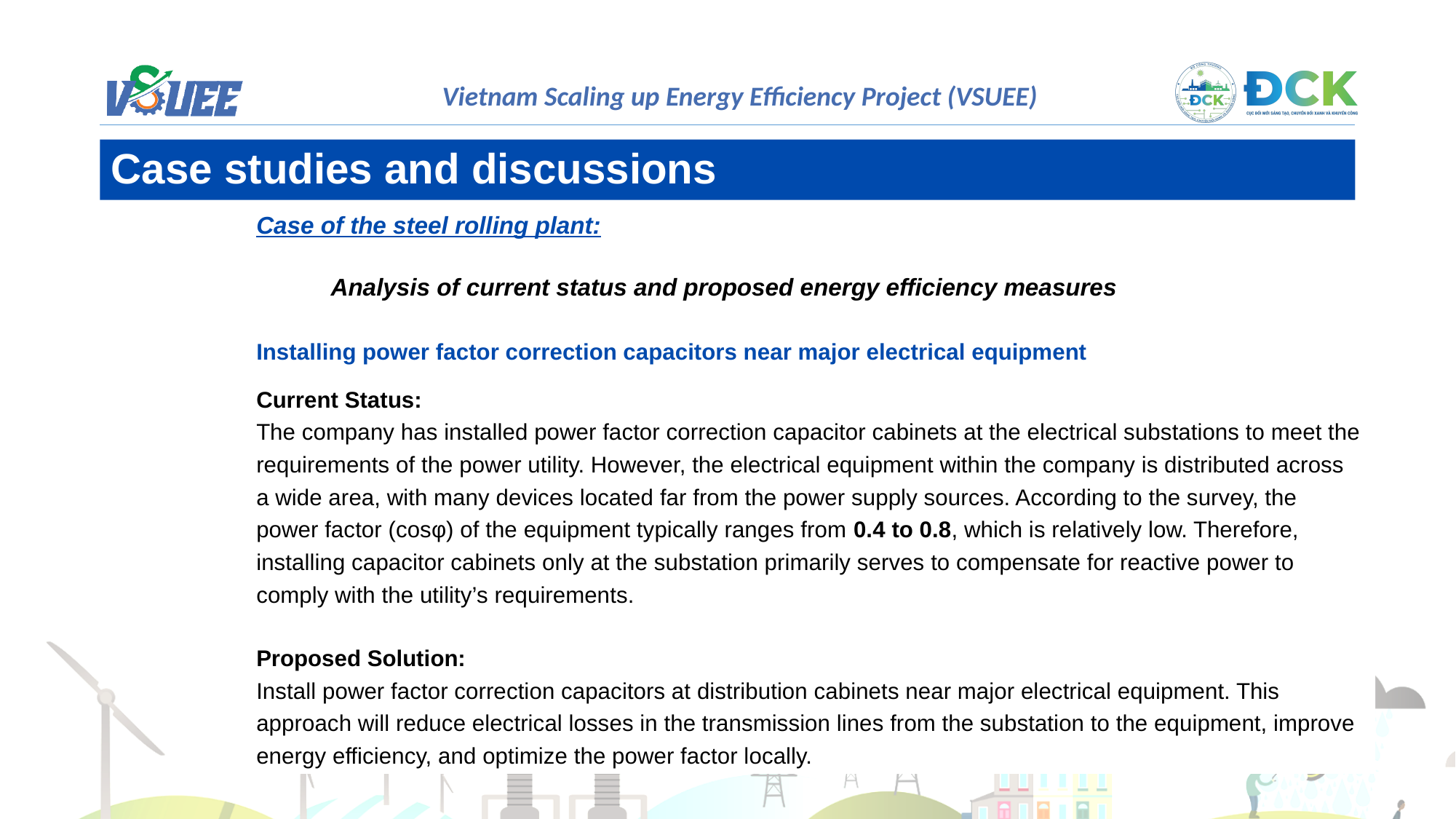

Case studies and discussions
Case of the steel rolling plant:

Analysis of current status and proposed energy efficiency measures
Installing power factor correction capacitors near major electrical equipment
Current Status:
The company has installed power factor correction capacitor cabinets at the electrical substations to meet the requirements of the power utility. However, the electrical equipment within the company is distributed across a wide area, with many devices located far from the power supply sources. According to the survey, the power factor (cosφ) of the equipment typically ranges from 0.4 to 0.8, which is relatively low. Therefore, installing capacitor cabinets only at the substation primarily serves to compensate for reactive power to comply with the utility’s requirements.
Proposed Solution:
Install power factor correction capacitors at distribution cabinets near major electrical equipment. This approach will reduce electrical losses in the transmission lines from the substation to the equipment, improve energy efficiency, and optimize the power factor locally.